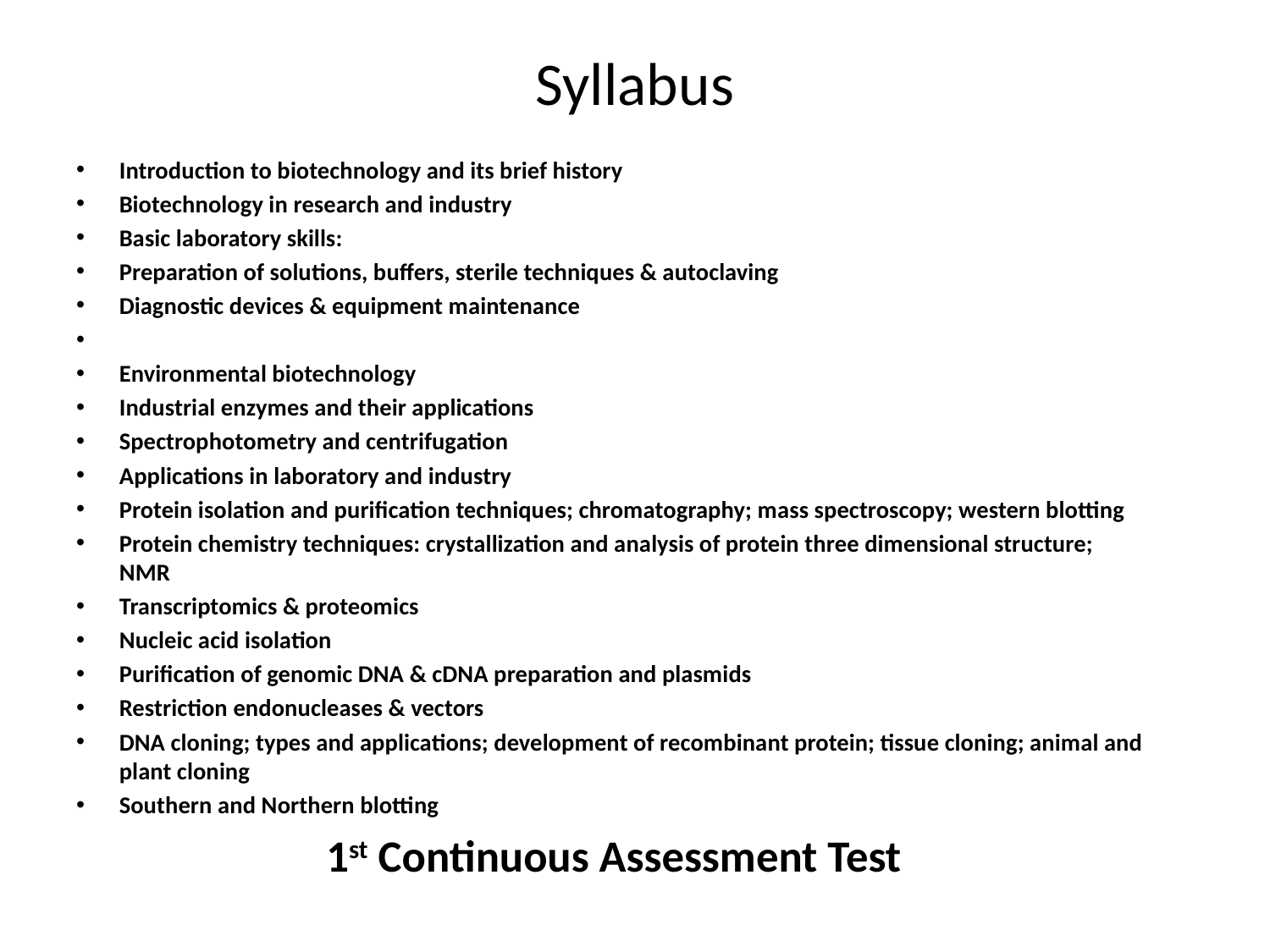

# Syllabus
Introduction to biotechnology and its brief history
Biotechnology in research and industry
Basic laboratory skills:
Preparation of solutions, buffers, sterile techniques & autoclaving
Diagnostic devices & equipment maintenance

Environmental biotechnology
Industrial enzymes and their applications
Spectrophotometry and centrifugation
Applications in laboratory and industry
Protein isolation and purification techniques; chromatography; mass spectroscopy; western blotting
Protein chemistry techniques: crystallization and analysis of protein three dimensional structure; NMR
Transcriptomics & proteomics
Nucleic acid isolation
Purification of genomic DNA & cDNA preparation and plasmids
Restriction endonucleases & vectors
DNA cloning; types and applications; development of recombinant protein; tissue cloning; animal and plant cloning
Southern and Northern blotting
1st Continuous Assessment Test